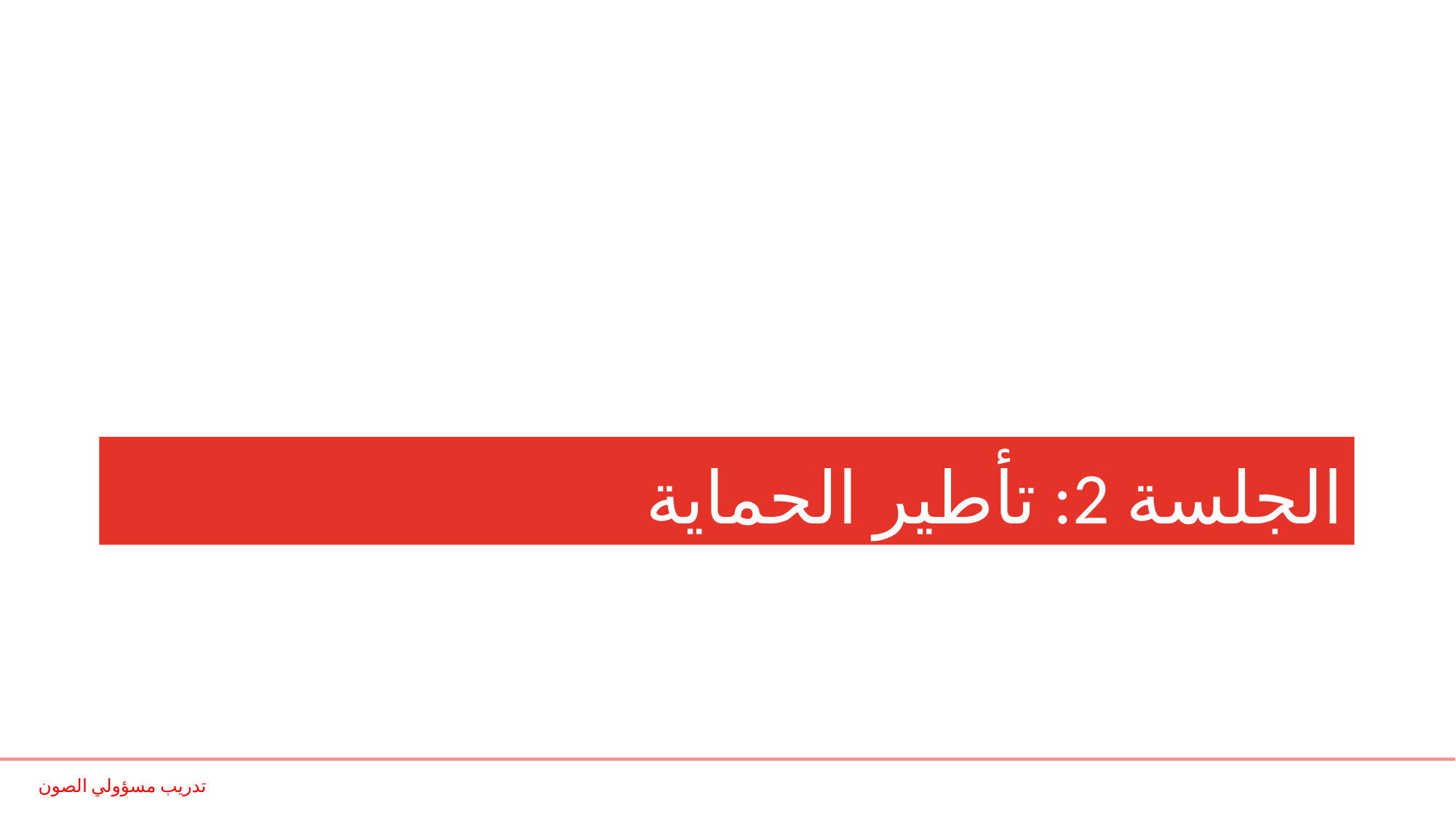

# الجلسة 2: تأطير الحماية

تدريب مسؤولي الصون